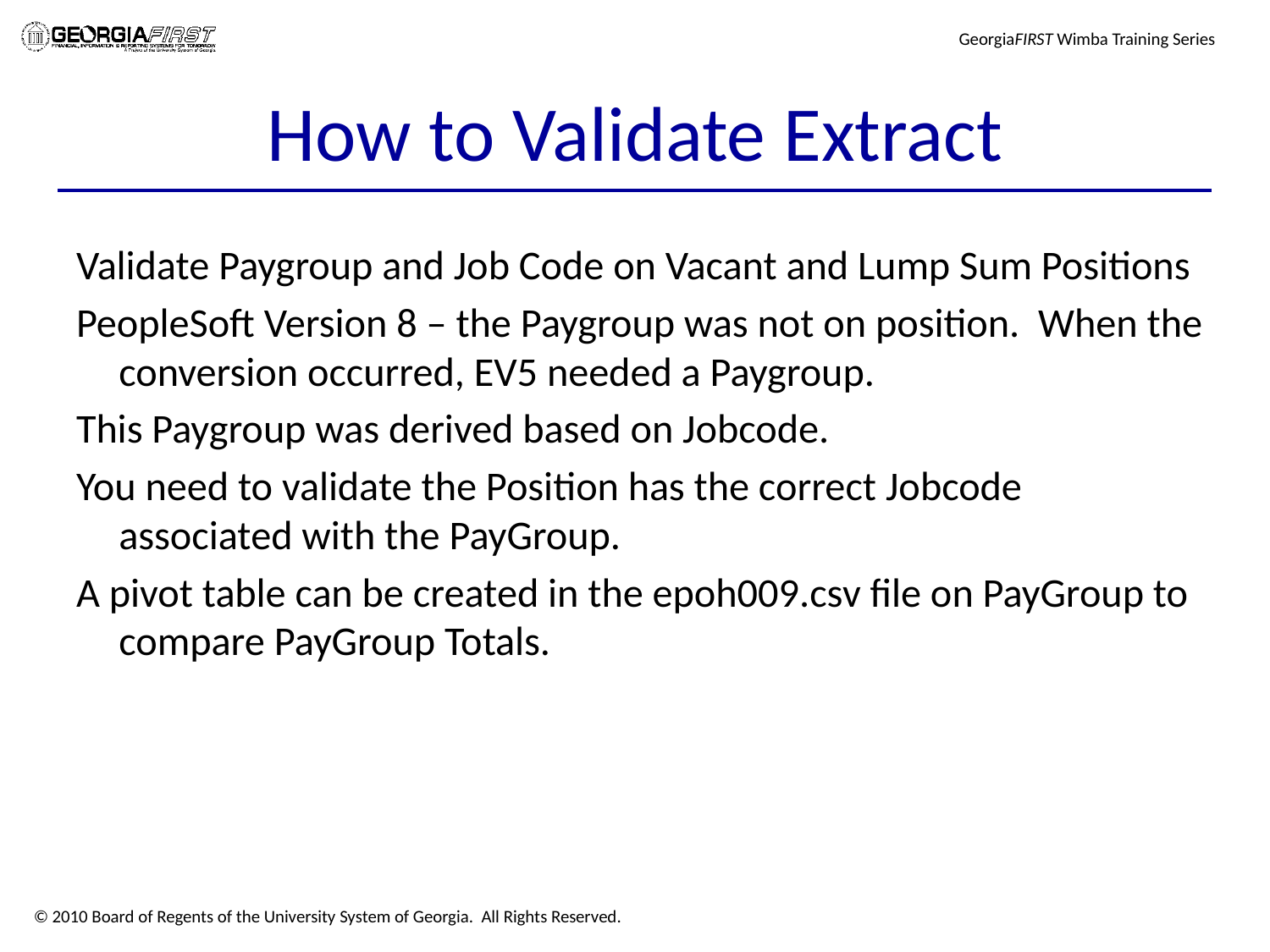

# How to Validate Extract
Validate Paygroup and Job Code on Vacant and Lump Sum Positions
PeopleSoft Version 8 – the Paygroup was not on position.  When the conversion occurred, EV5 needed a Paygroup.
This Paygroup was derived based on Jobcode.
You need to validate the Position has the correct Jobcode associated with the PayGroup.
A pivot table can be created in the epoh009.csv file on PayGroup to compare PayGroup Totals.